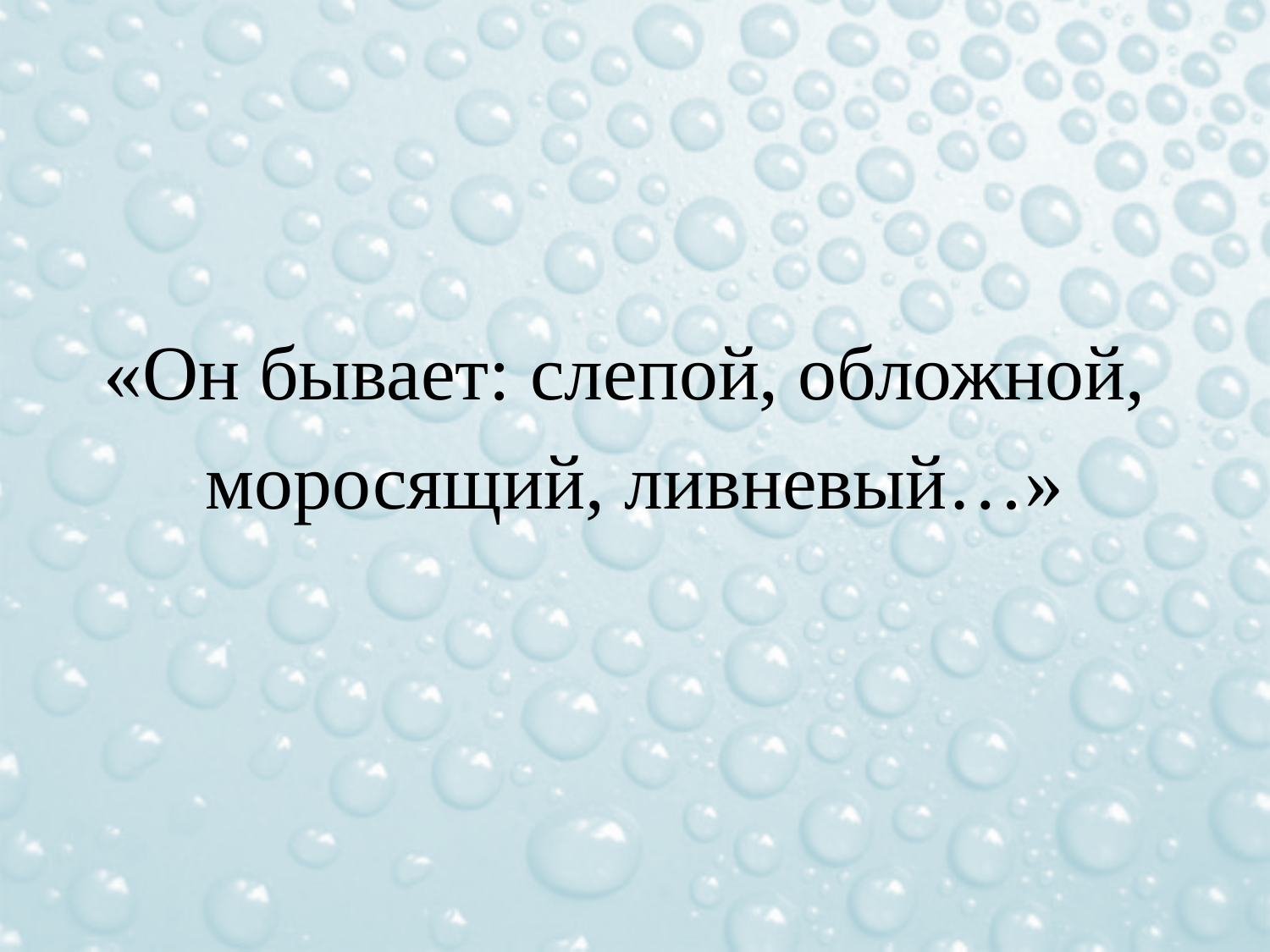

#
«Он бывает: слепой, обложной,
моросящий, ливневый…»